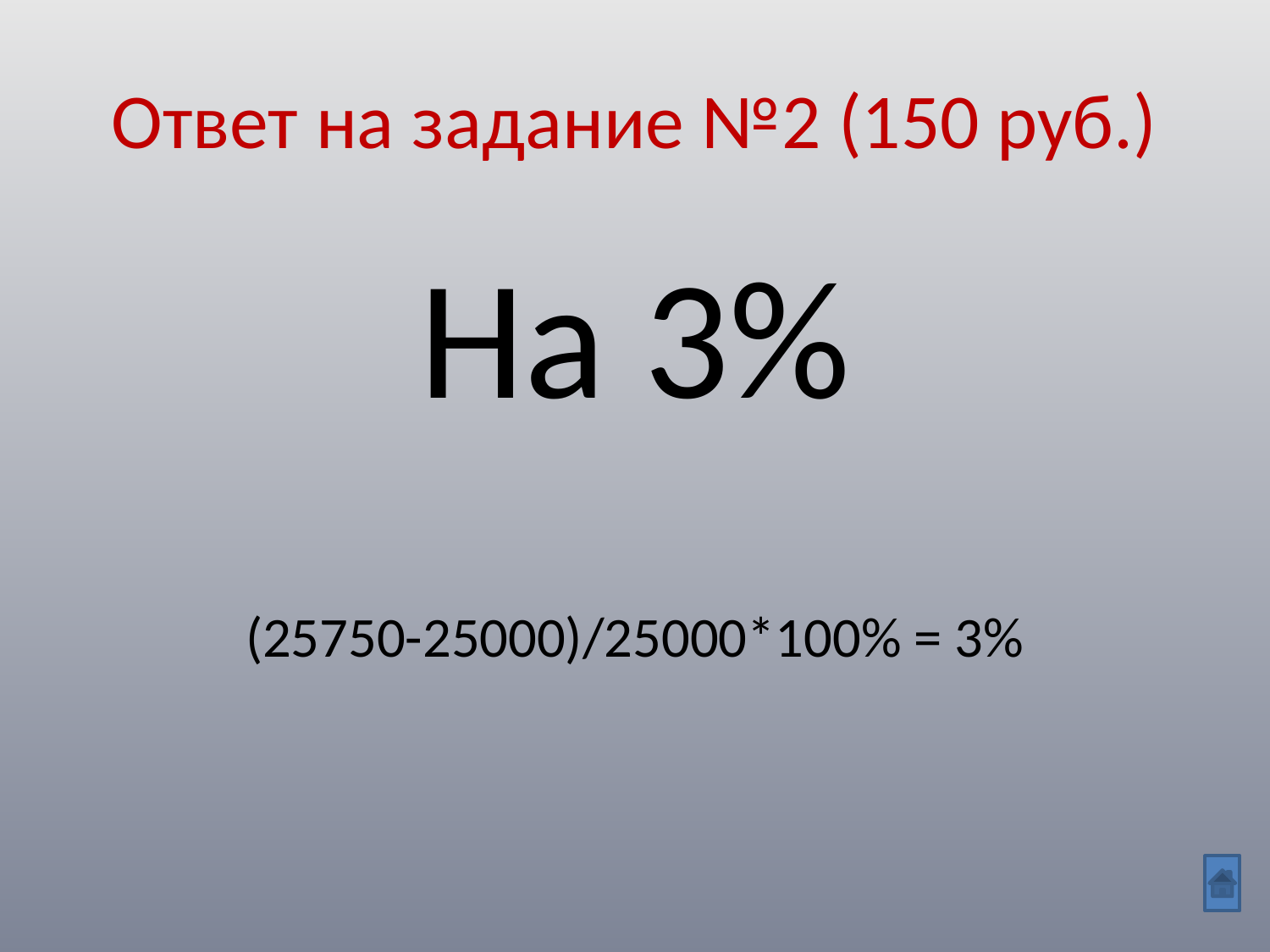

# Ответ на задание №2 (150 руб.)
На 3%

(25750-25000)/25000*100% = 3%